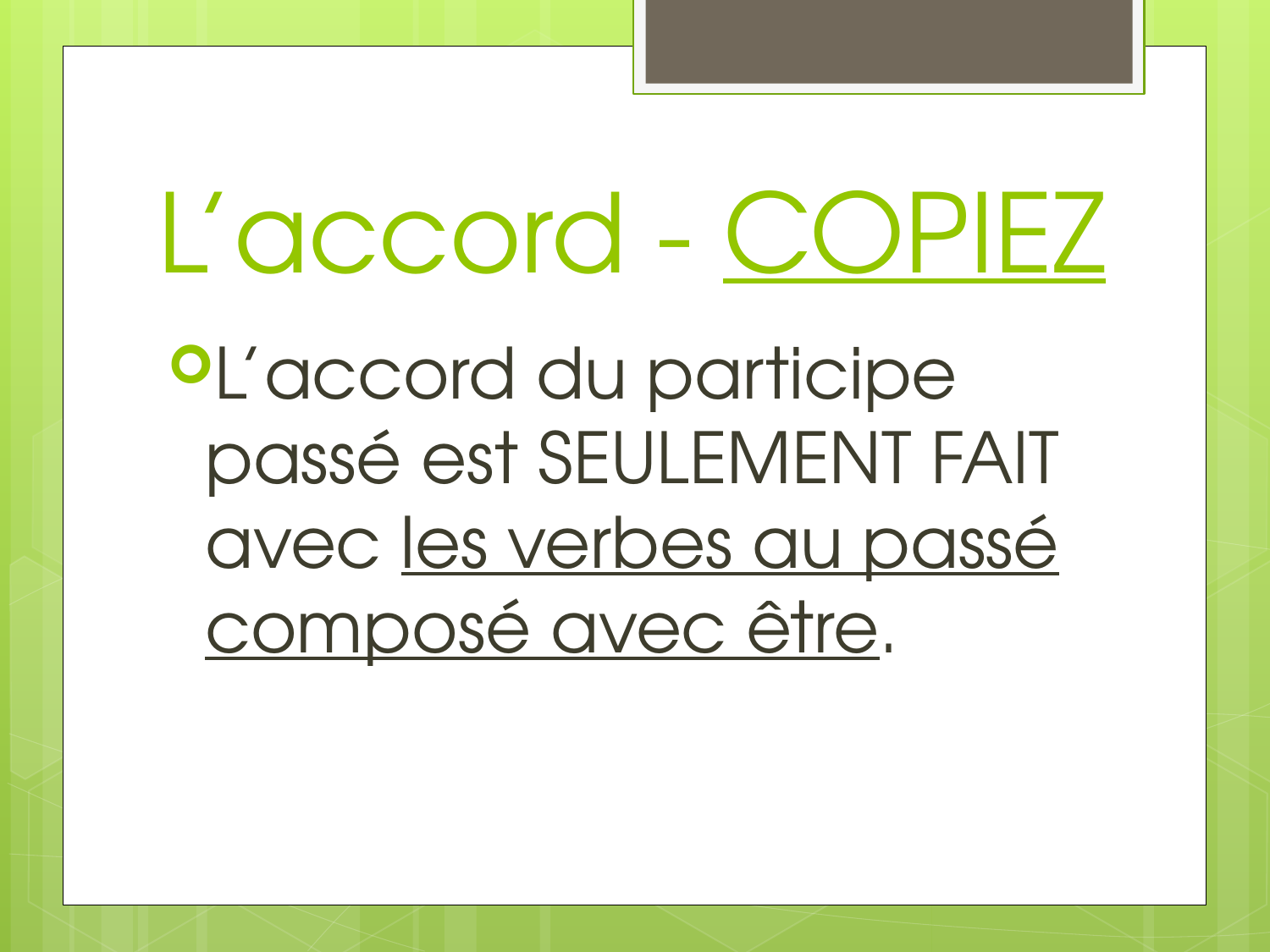

# L’accord - COPIEZ
L’accord du participe passé est SEULEMENT FAIT avec les verbes au passé composé avec être.